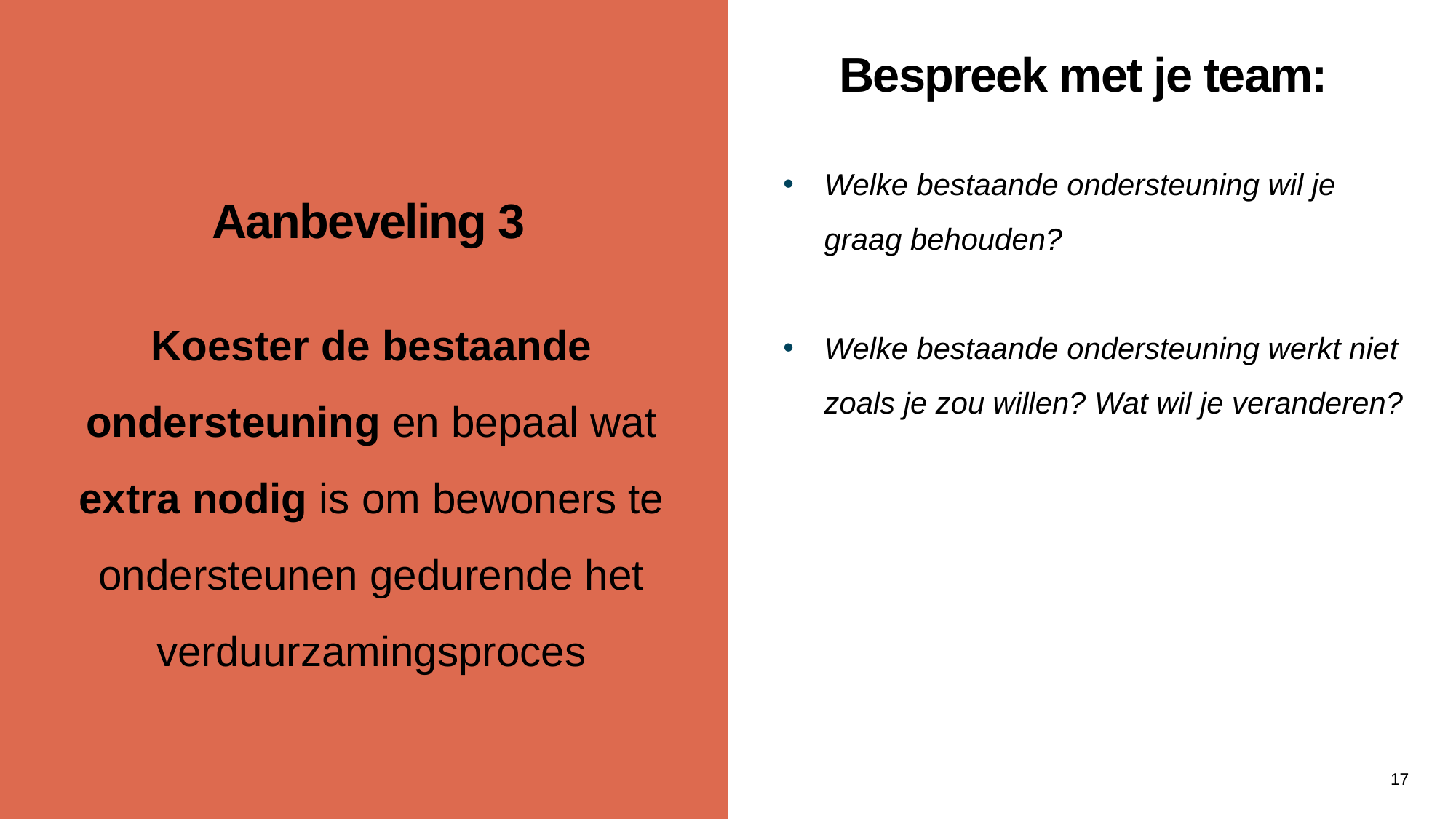

Bespreek met je team:
Welke bestaande ondersteuning wil je graag behouden?

Welke bestaande ondersteuning werkt niet zoals je zou willen? Wat wil je veranderen?

Aanbeveling 3
Koester de bestaande ondersteuning en bepaal wat extra nodig is om bewoners te ondersteunen gedurende het verduurzamingsproces
17